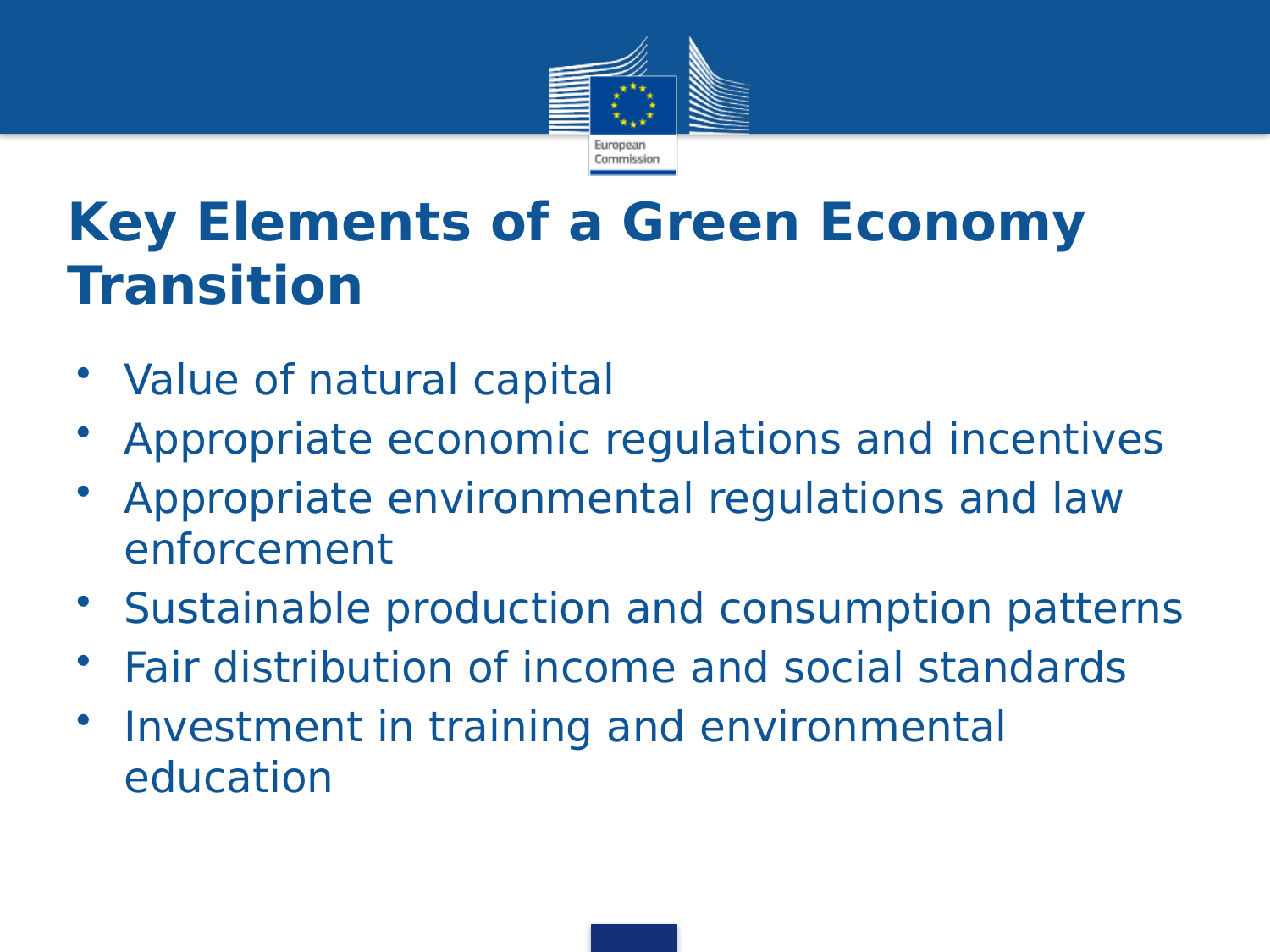

# Key Elements of a Green Economy Transition
Value of natural capital
Appropriate economic regulations and incentives
Appropriate environmental regulations and law enforcement
Sustainable production and consumption patterns
Fair distribution of income and social standards
Investment in training and environmental education